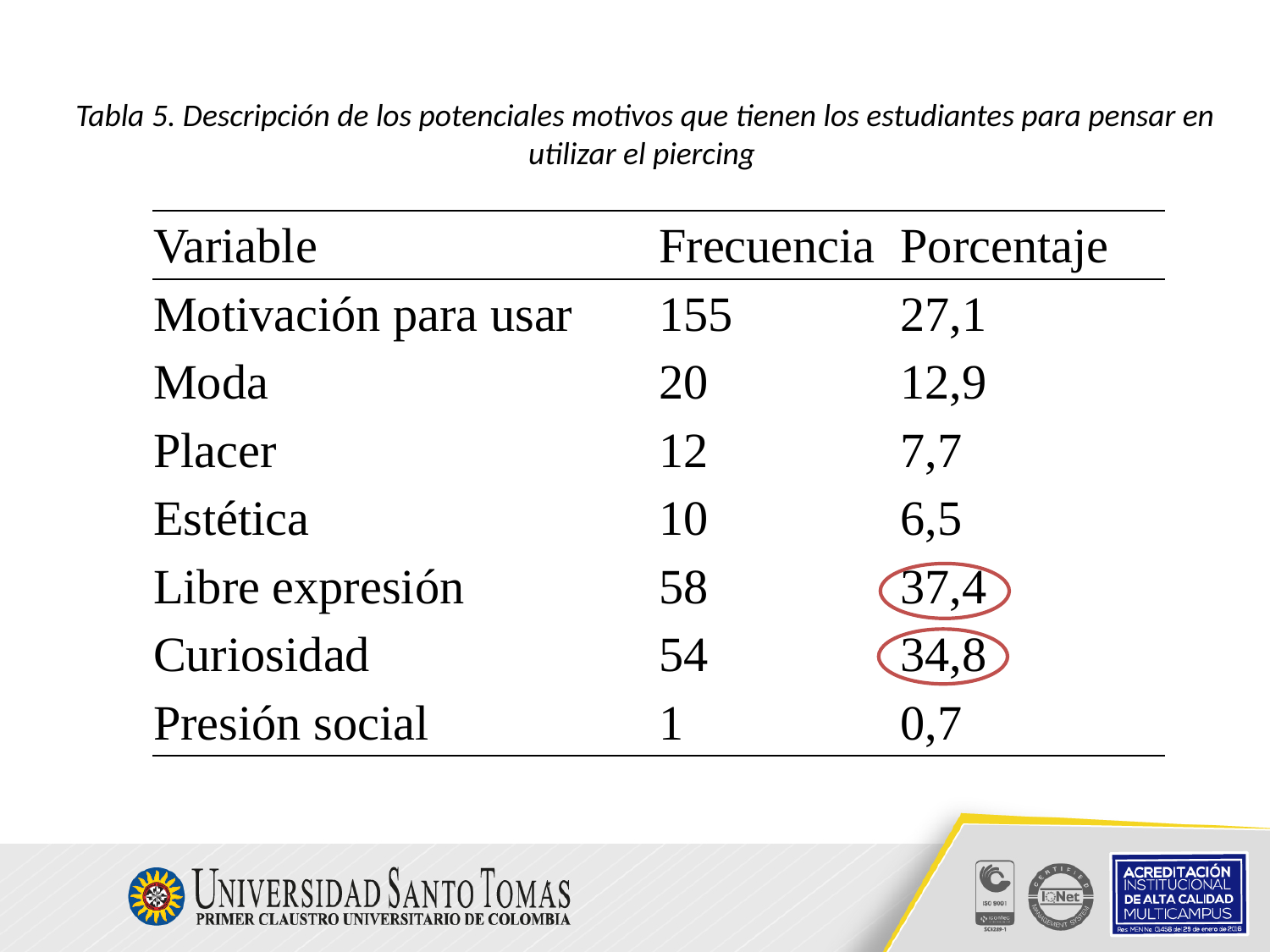

Tabla 5. Descripción de los potenciales motivos que tienen los estudiantes para pensar en utilizar el piercing
| Variable | Frecuencia | Porcentaje |
| --- | --- | --- |
| Motivación para usar | 155 | 27,1 |
| Moda | 20 | 12,9 |
| Placer | 12 | 7,7 |
| Estética | 10 | 6,5 |
| Libre expresión | 58 | 37,4 |
| Curiosidad | 54 | 34,8 |
| Presión social | 1 | 0,7 |